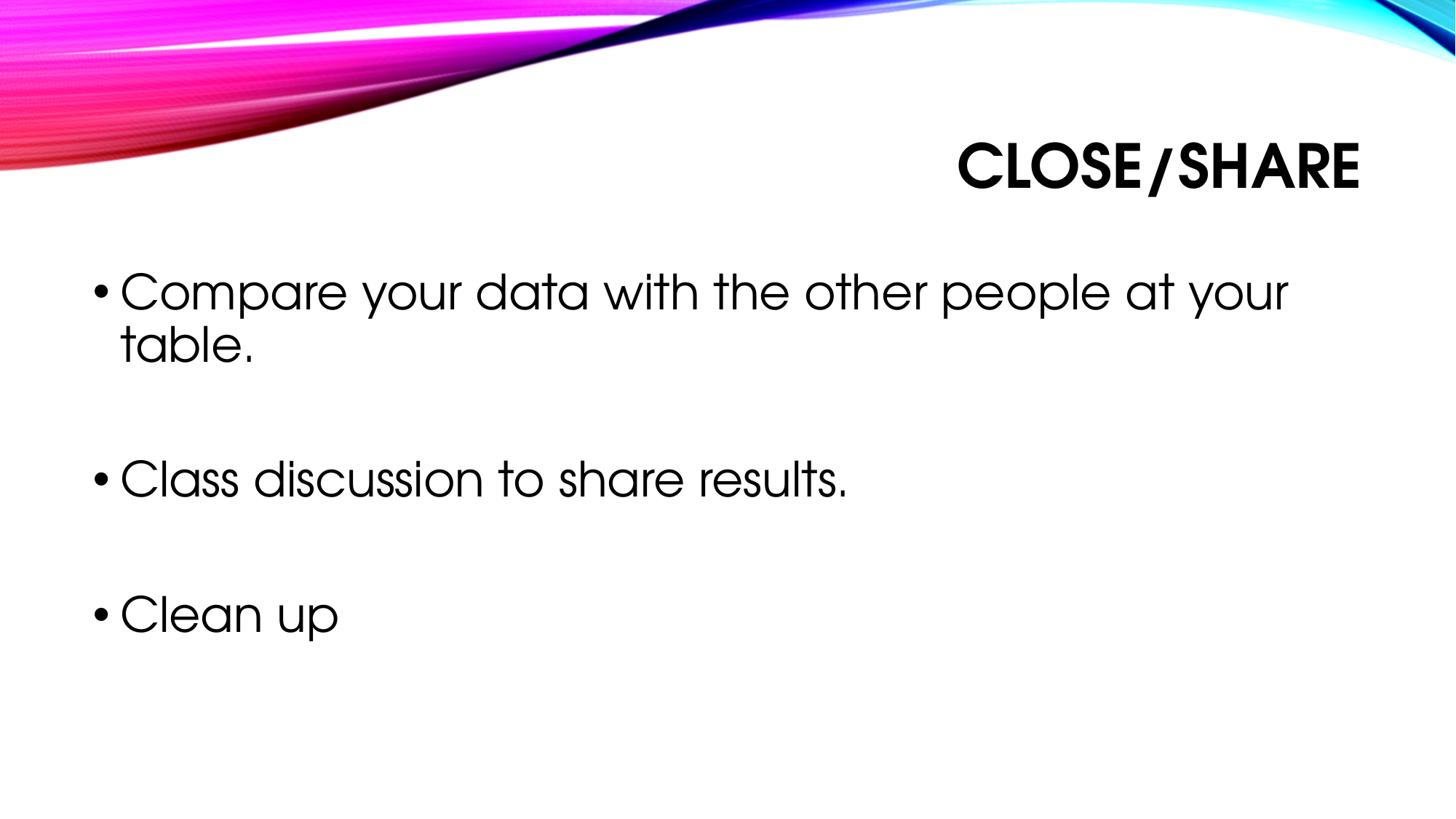

# Close/Share
Compare your data with the other people at your table.

Class discussion to share results.

Clean up